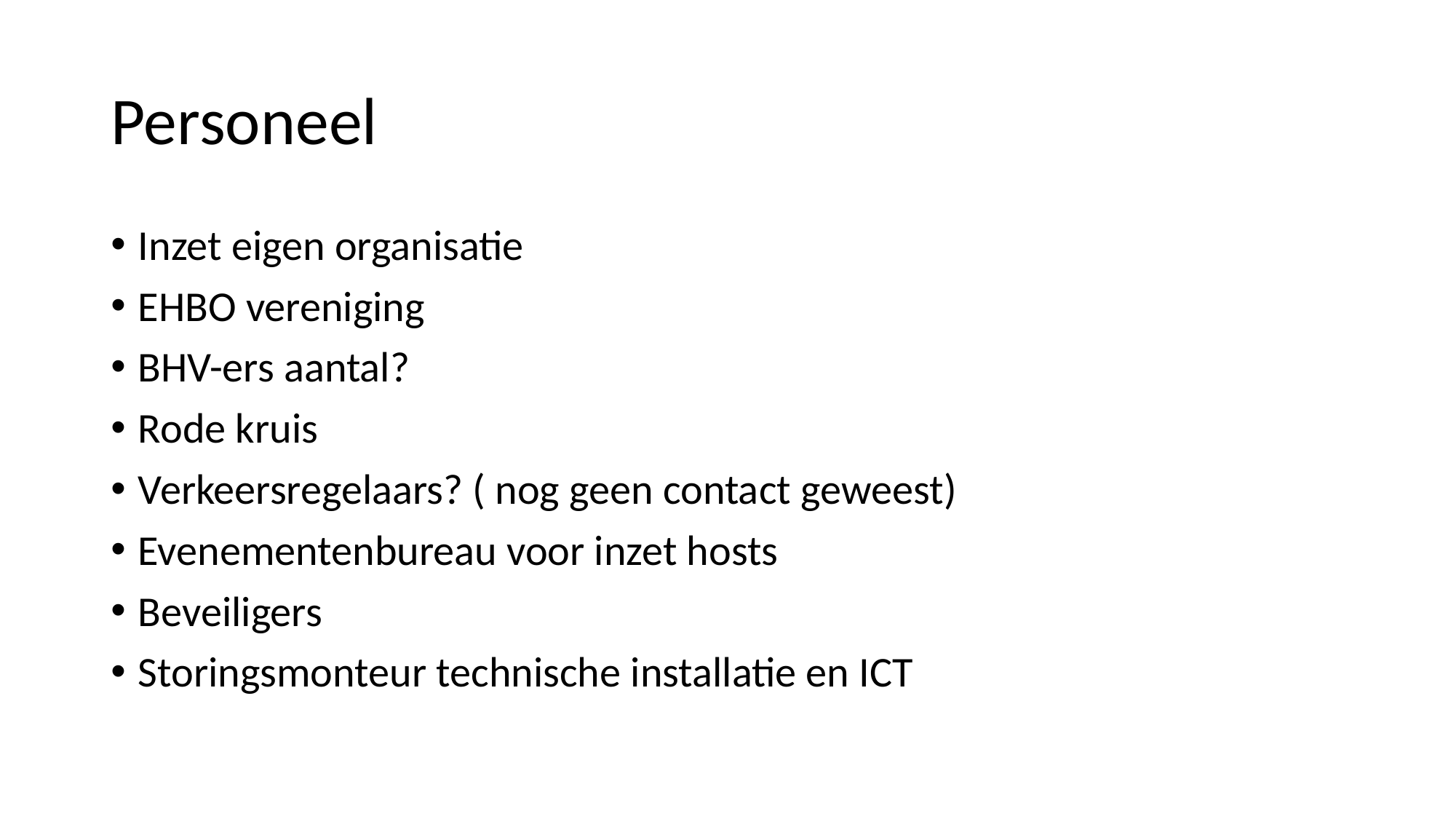

# Personeel
Inzet eigen organisatie
EHBO vereniging
BHV-ers aantal?
Rode kruis
Verkeersregelaars? ( nog geen contact geweest)
Evenementenbureau voor inzet hosts
Beveiligers
Storingsmonteur technische installatie en ICT